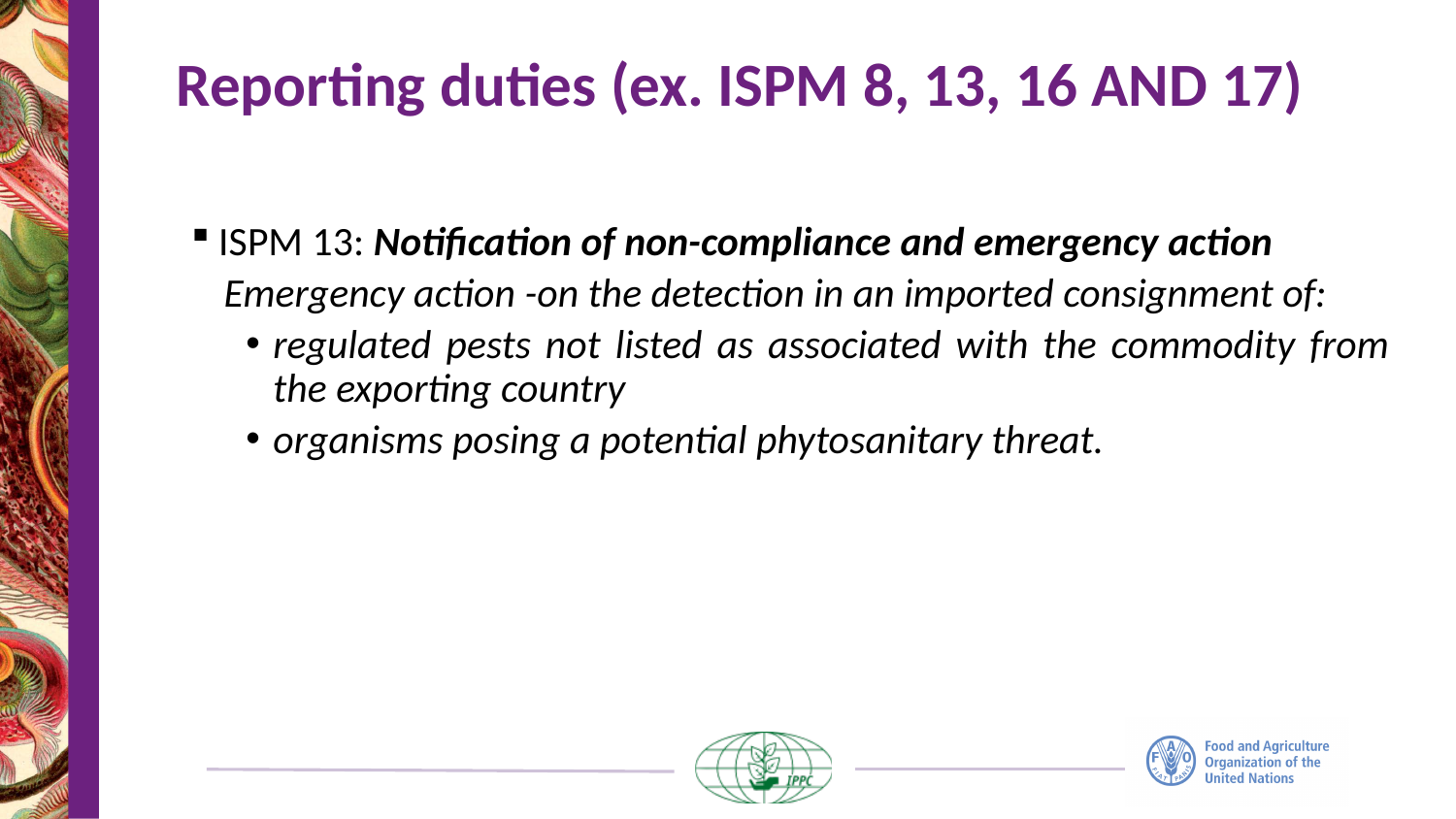

# Reporting duties (ex. ISPM 8, 13, 16 AND 17)

ISPM 13: Notification of non-compliance and emergency action
	Emergency action -on the detection in an imported consignment of:
regulated pests not listed as associated with the commodity from the exporting country
organisms posing a potential phytosanitary threat.